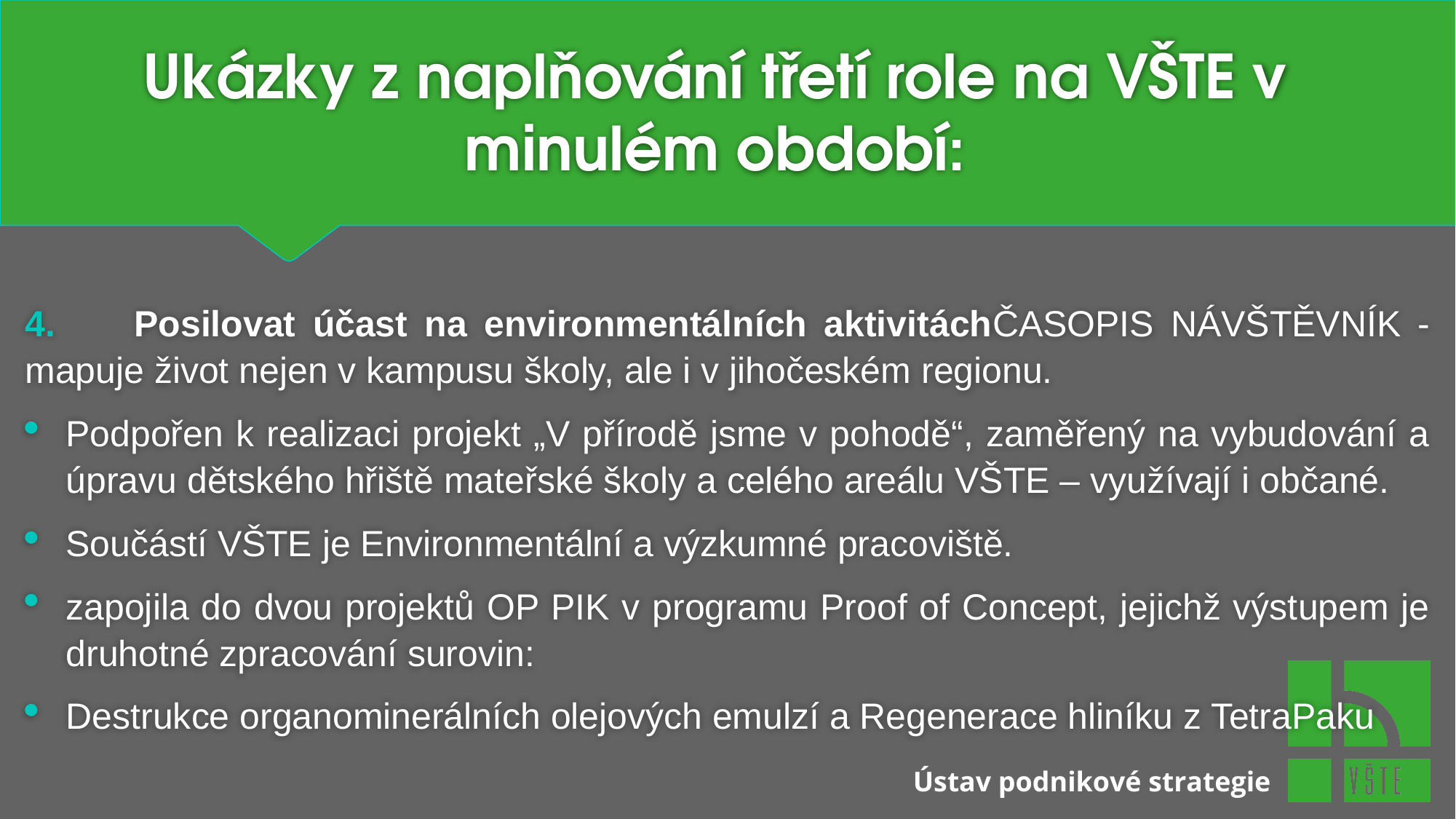

# Ukázky z naplňování třetí role na VŠTE v minulém období:
4.	Posilovat účast na environmentálních aktivitáchČASOPIS NÁVŠTĚVNÍK - mapuje život nejen v kampusu školy, ale i v jihočeském regionu.
Podpořen k realizaci projekt „V přírodě jsme v pohodě“, zaměřený na vybudování a úpravu dětského hřiště mateřské školy a celého areálu VŠTE – využívají i občané.
Součástí VŠTE je Environmentální a výzkumné pracoviště.
zapojila do dvou projektů OP PIK v programu Proof of Concept, jejichž výstupem je druhotné zpracování surovin:
Destrukce organominerálních olejových emulzí a Regenerace hliníku z TetraPaku